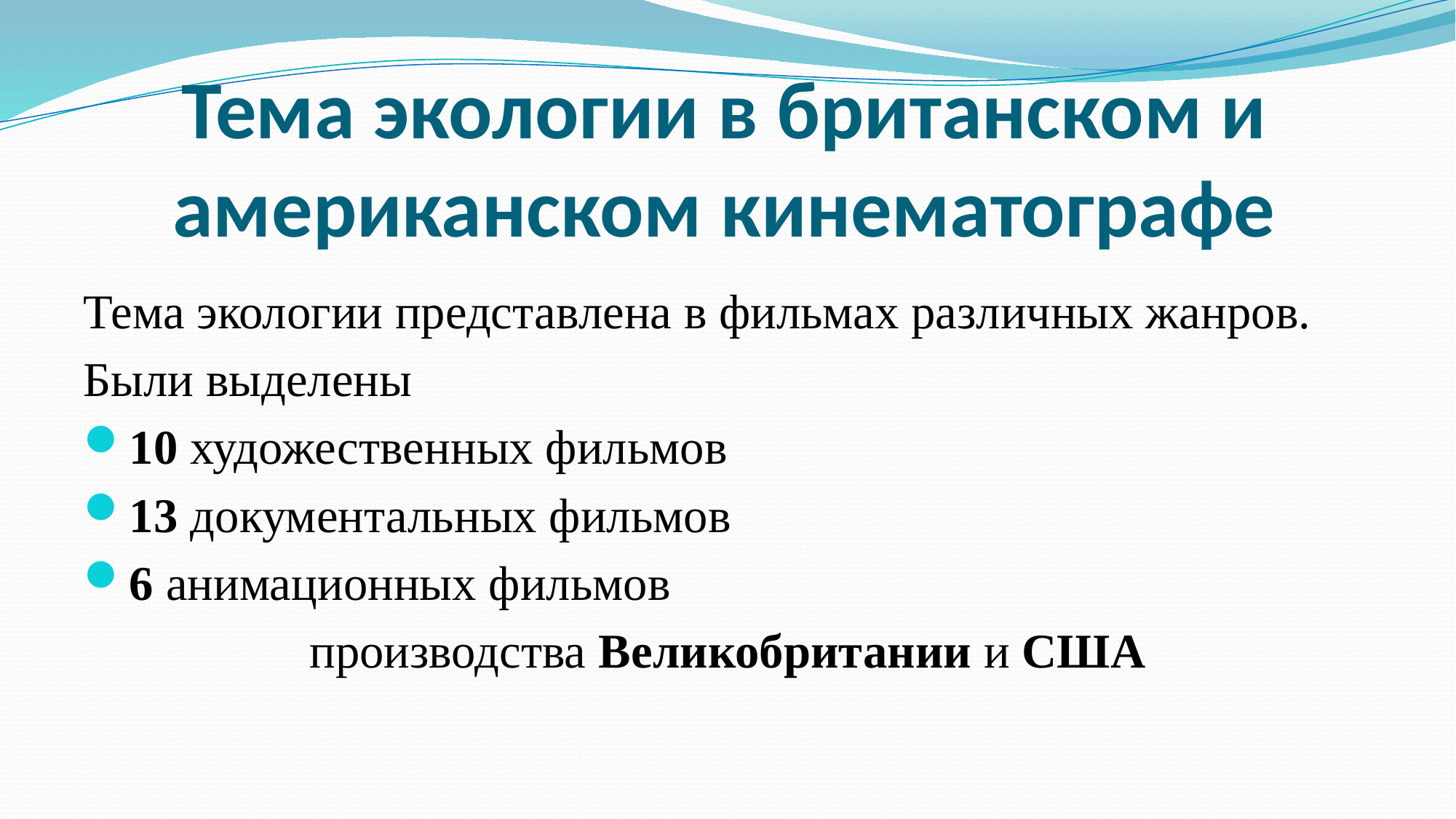

# Тема экологии в британском и американском кинематографе
Тема экологии представлена в фильмах различных жанров.
Были выделены
10 художественных фильмов
13 документальных фильмов
6 анимационных фильмов
производства Великобритании и США